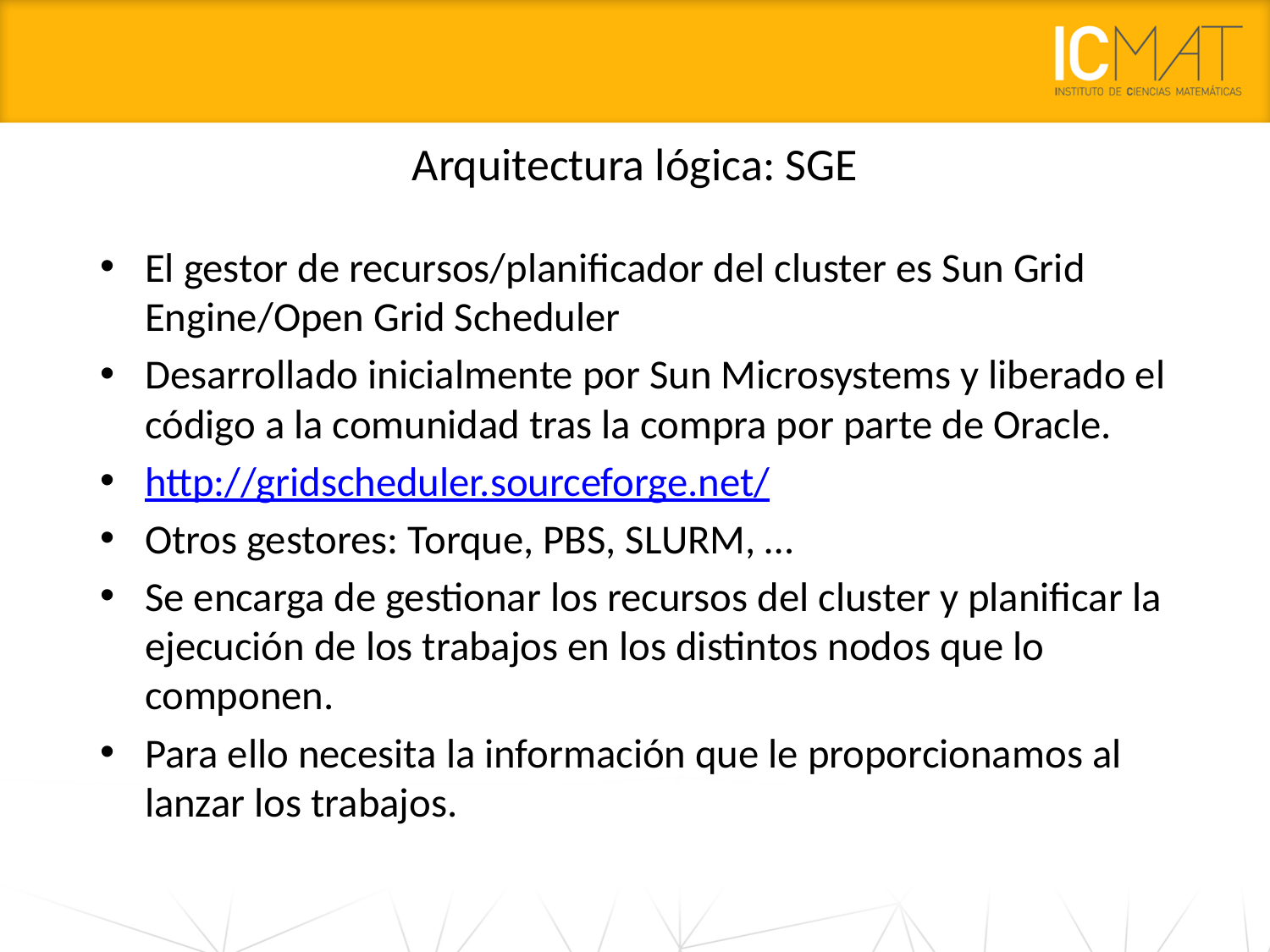

# Arquitectura lógica: SGE
El gestor de recursos/planificador del cluster es Sun Grid Engine/Open Grid Scheduler
Desarrollado inicialmente por Sun Microsystems y liberado el código a la comunidad tras la compra por parte de Oracle.
http://gridscheduler.sourceforge.net/
Otros gestores: Torque, PBS, SLURM, …
Se encarga de gestionar los recursos del cluster y planificar la ejecución de los trabajos en los distintos nodos que lo componen.
Para ello necesita la información que le proporcionamos al lanzar los trabajos.